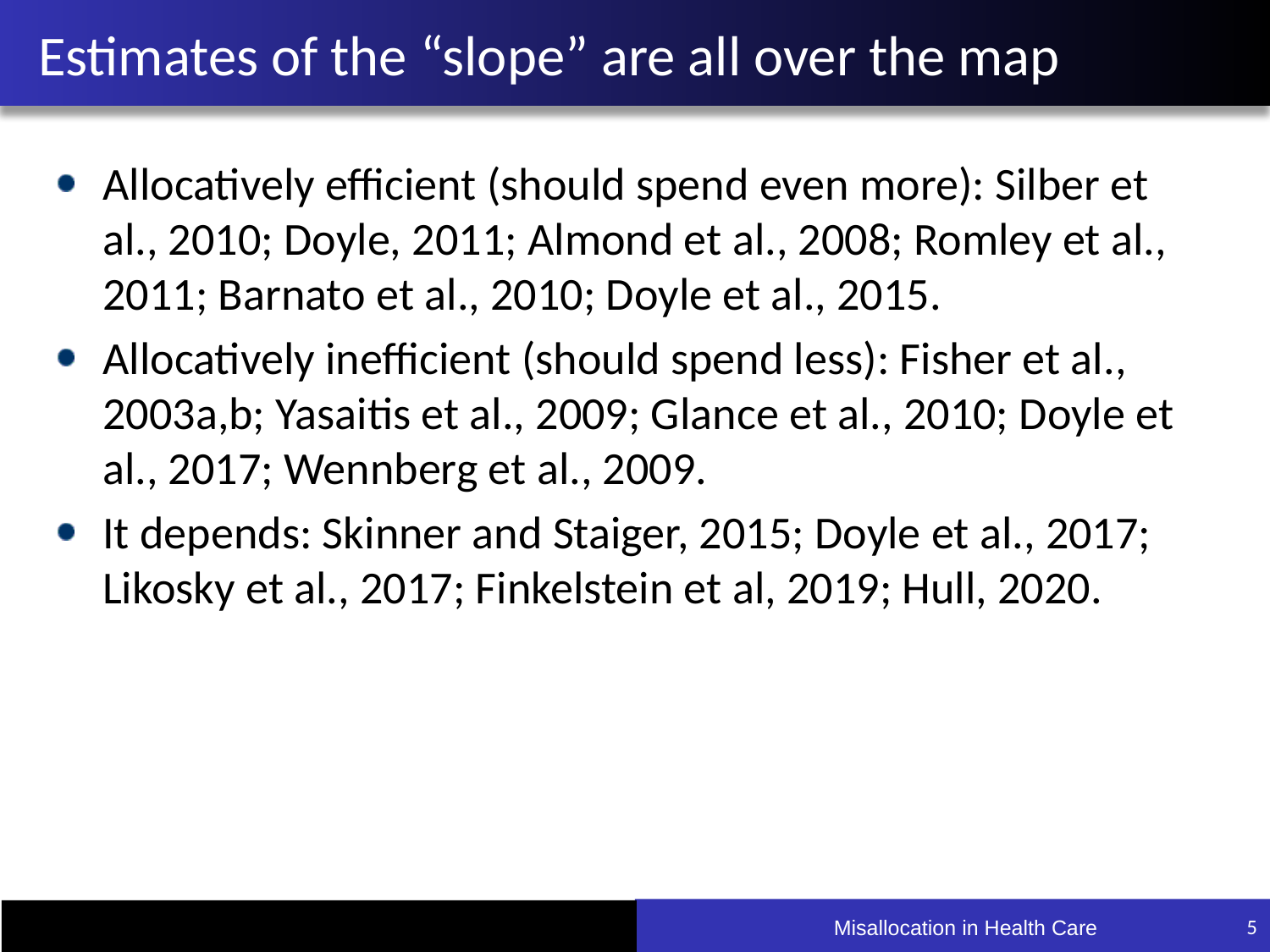

# Estimates of the “slope” are all over the map
Allocatively efficient (should spend even more): Silber et al., 2010; Doyle, 2011; Almond et al., 2008; Romley et al., 2011; Barnato et al., 2010; Doyle et al., 2015.
Allocatively inefficient (should spend less): Fisher et al., 2003a,b; Yasaitis et al., 2009; Glance et al., 2010; Doyle et al., 2017; Wennberg et al., 2009.
It depends: Skinner and Staiger, 2015; Doyle et al., 2017; Likosky et al., 2017; Finkelstein et al, 2019; Hull, 2020.

5